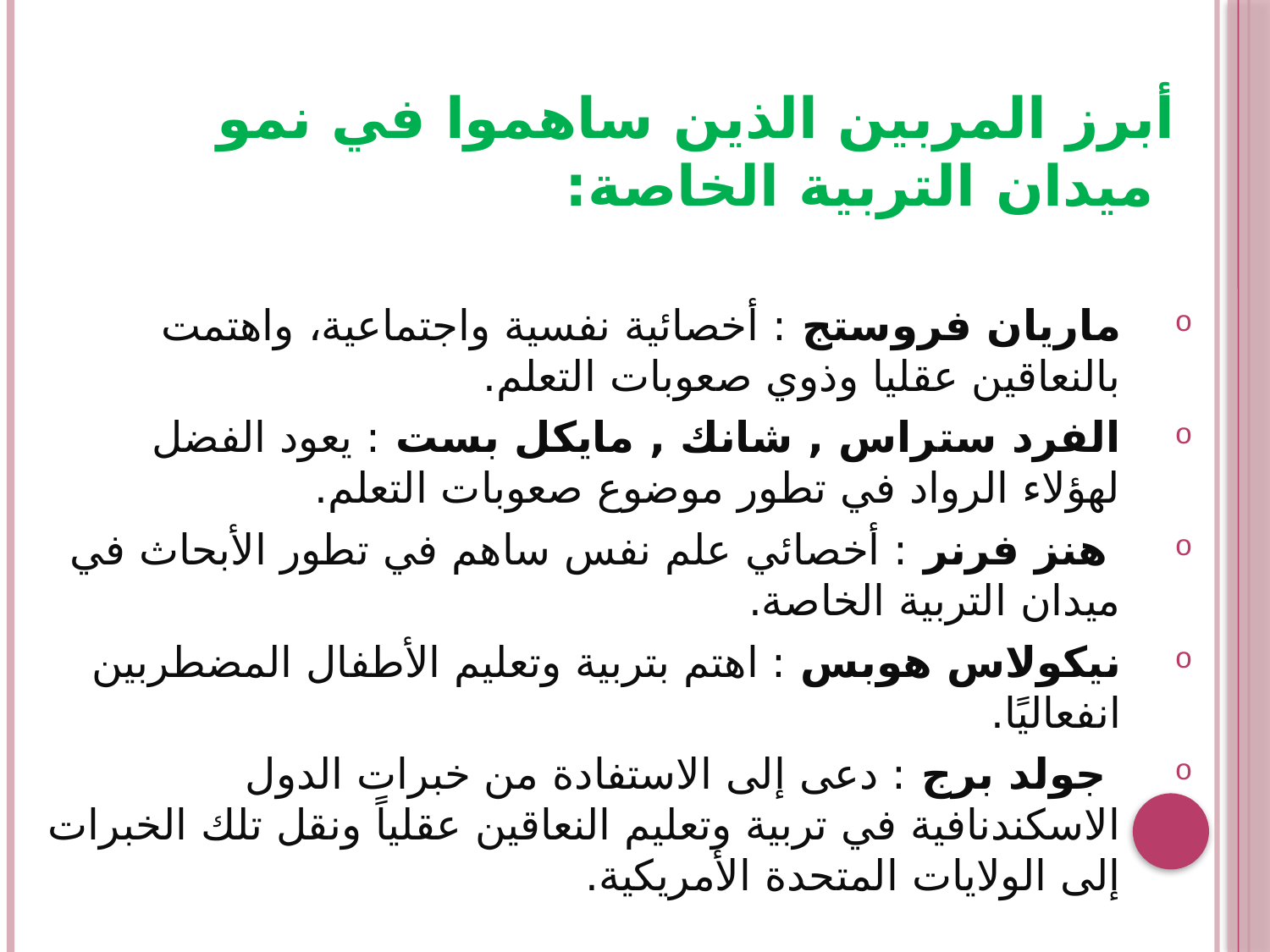

أبرز المربين الذين ساهموا في نمو ميدان التربية الخاصة:

ماريان فروستج : أخصائية نفسية واجتماعية، واهتمت بالنعاقين عقليا وذوي صعوبات التعلم.
الفرد ستراس , شانك , مايكل بست : يعود الفضل لهؤلاء الرواد في تطور موضوع صعوبات التعلم.
 هنز فرنر : أخصائي علم نفس ساهم في تطور الأبحاث في ميدان التربية الخاصة.
نيكولاس هوبس : اهتم بتربية وتعليم الأطفال المضطربين انفعاليًا.
 جولد برج : دعى إلى الاستفادة من خبرات الدول الاسكندنافية في تربية وتعليم النعاقين عقلياً ونقل تلك الخبرات إلى الولايات المتحدة الأمريكية.